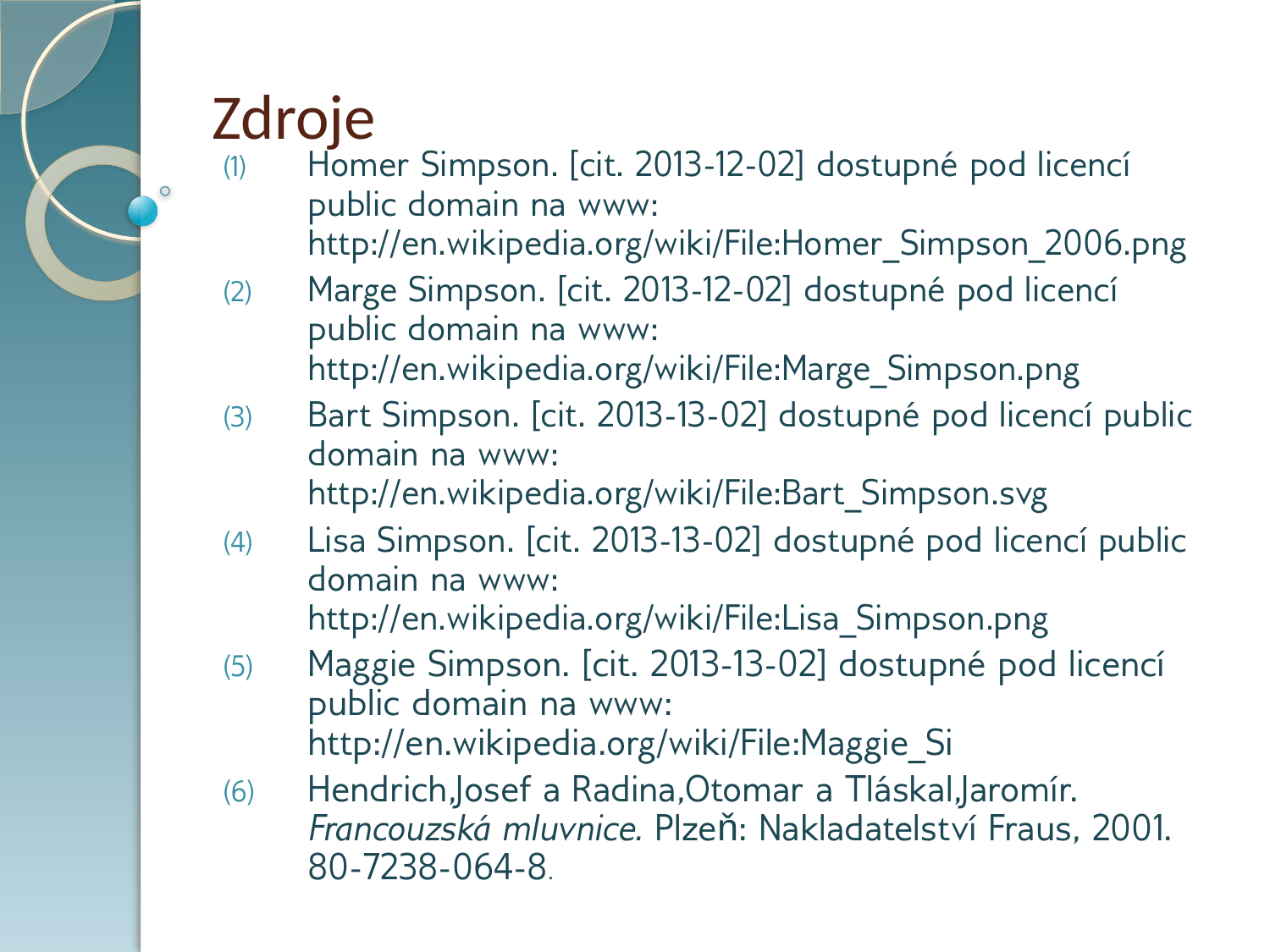

# Zdroje
Homer Simpson. [cit. 2013-12-02] dostupné pod licencí public domain na www: http://en.wikipedia.org/wiki/File:Homer_Simpson_2006.png
Marge Simpson. [cit. 2013-12-02] dostupné pod licencí public domain na www: http://en.wikipedia.org/wiki/File:Marge_Simpson.png
Bart Simpson. [cit. 2013-13-02] dostupné pod licencí public domain na www: http://en.wikipedia.org/wiki/File:Bart_Simpson.svg
Lisa Simpson. [cit. 2013-13-02] dostupné pod licencí public domain na www: http://en.wikipedia.org/wiki/File:Lisa_Simpson.png
Maggie Simpson. [cit. 2013-13-02] dostupné pod licencí public domain na www: http://en.wikipedia.org/wiki/File:Maggie_Si
Hendrich,Josef a Radina,Otomar a Tláskal,Jaromír. Francouzská mluvnice. Plzeň: Nakladatelství Fraus, 2001. 80-7238-064-8.